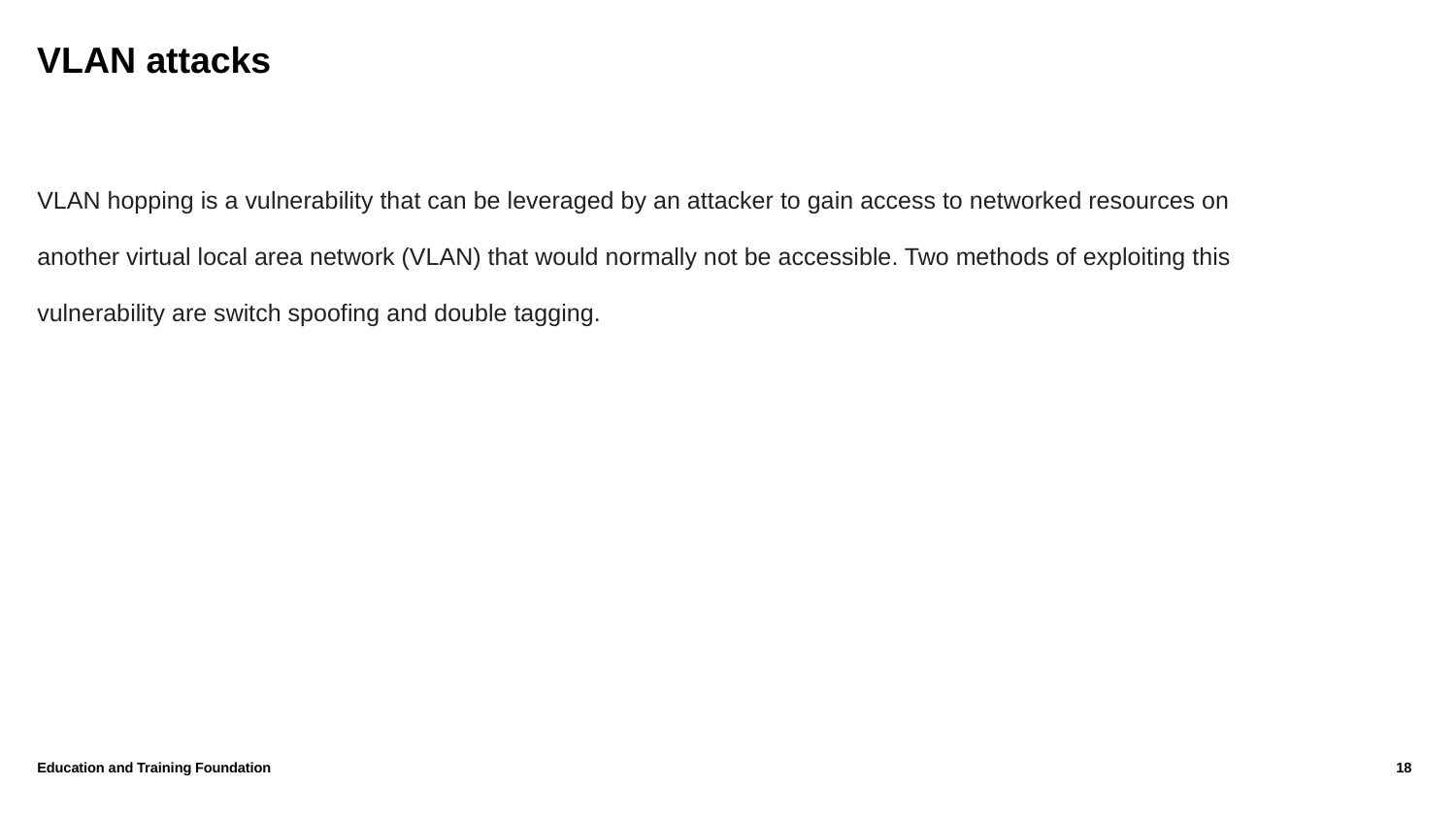

# VLAN attacks
VLAN hopping is a vulnerability that can be leveraged by an attacker to gain access to networked resources on another virtual local area network (VLAN) that would normally not be accessible. Two methods of exploiting this vulnerability are switch spoofing and double tagging.
Education and Training Foundation
18